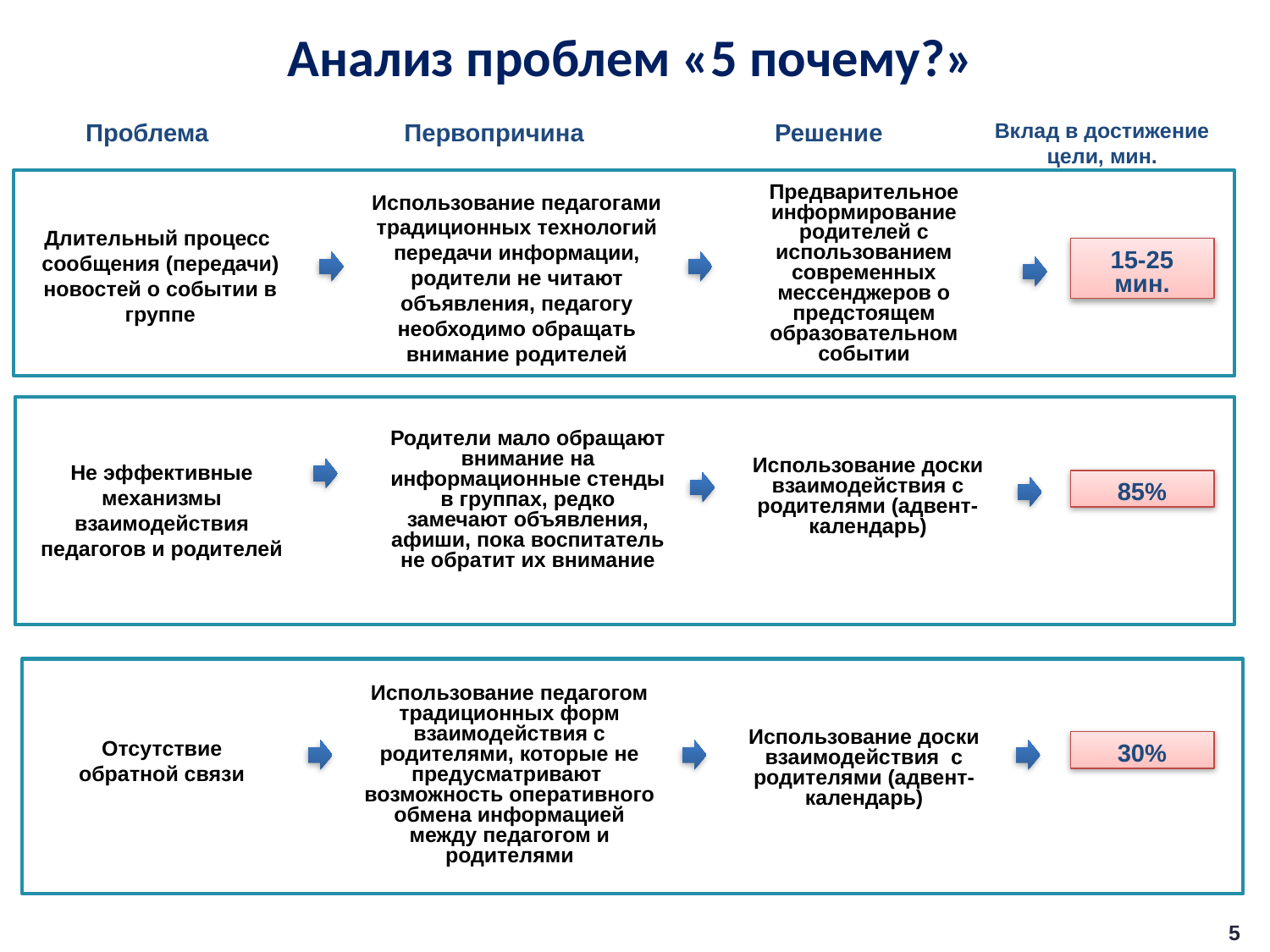

Анализ проблем «5 почему?»
Проблема
Первопричина
Решение
Вклад в достижение цели, мин.

Предварительное информирование родителей с использованием современных мессенджеров о предстоящем образовательном событии
Использование педагогами традиционных технологий передачи информации, родители не читают объявления, педагогу необходимо обращать внимание родителей
Длительный процесс  сообщения (передачи) новостей о событии в группе
15-25 мин.

Родители мало обращают внимание на информационные стенды в группах, редко замечают объявления, афиши, пока воспитатель не обратит их внимание
Использование доски взаимодействия с родителями (адвент- календарь)
Не эффективные механизмы взаимодействия педагогов и родителей

85%

Использование педагогом традиционных форм взаимодействия с родителями, которые не предусматривают  возможность оперативного обмена информацией между педагогом и родителями
Использование доски взаимодействия  с родителями (адвент- календарь)
Отсутствие обратной связи
30%

5